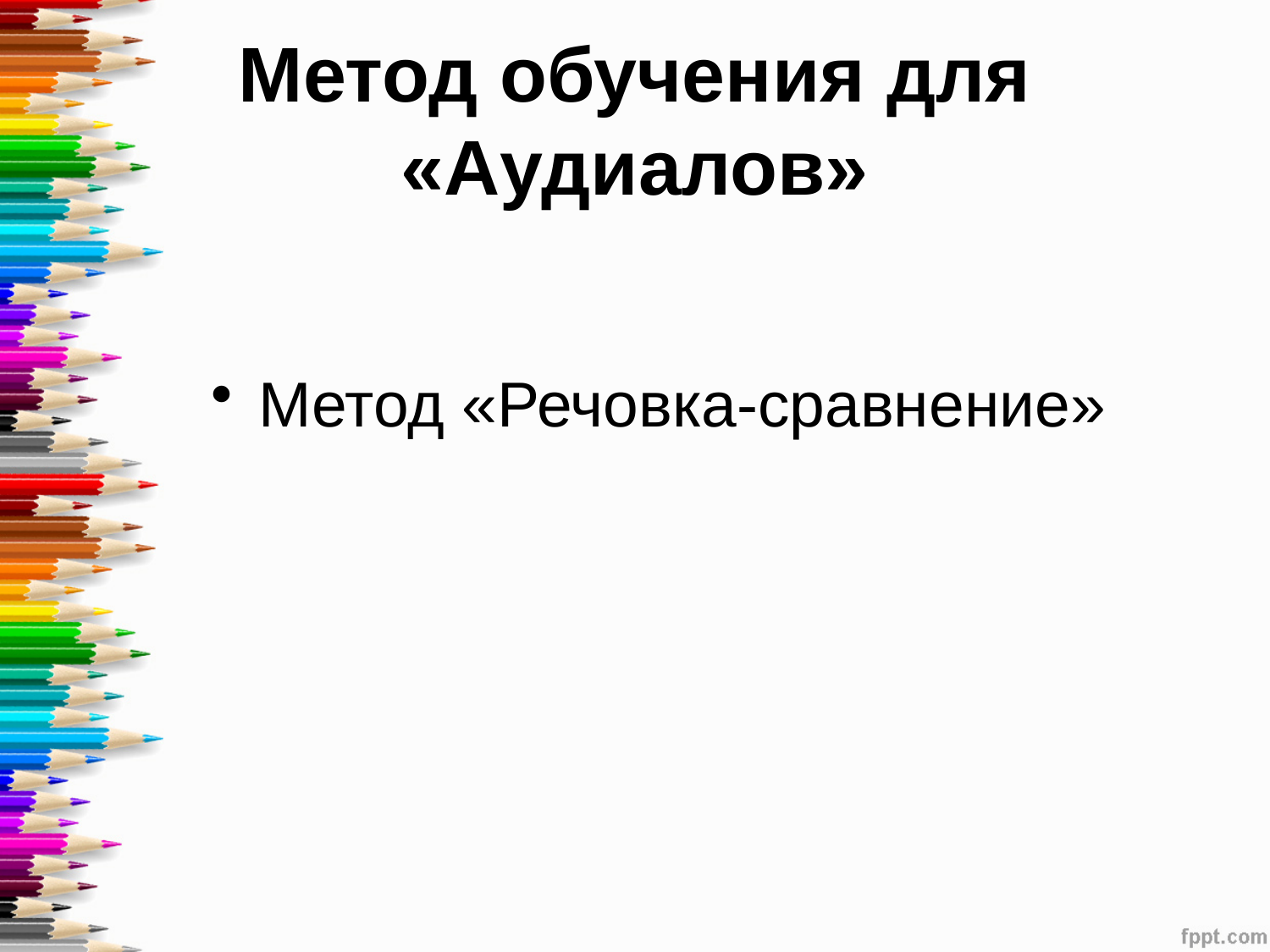

# Метод обучения для «Аудиалов»
Метод «Речовка-сравнение»